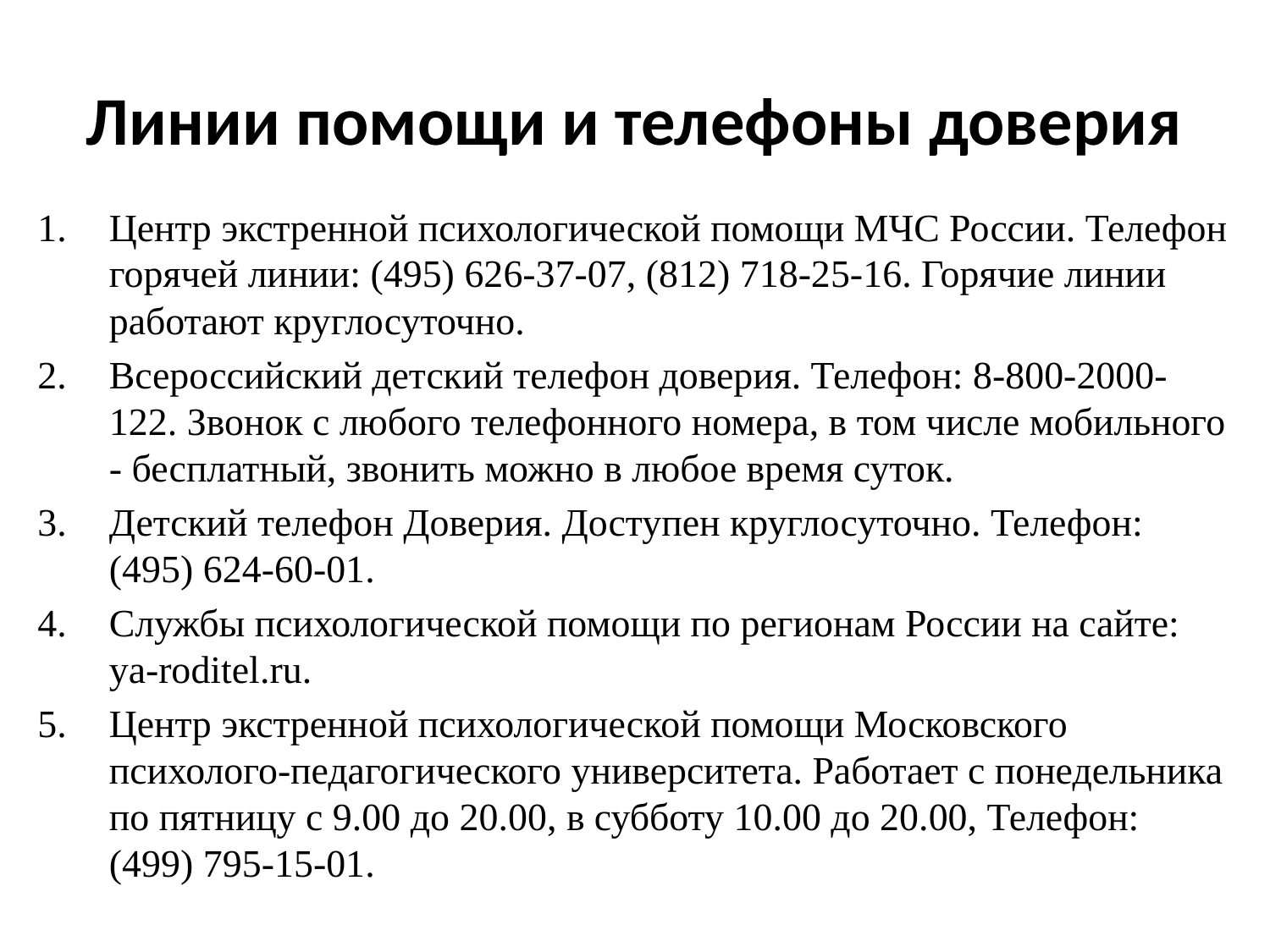

# Линии помощи и телефоны доверия
Центр экстренной психологической помощи МЧС России. Телефон горячей линии: (495) 626-37-07, (812) 718-25-16. Горячие линии работают круглосуточно.
Всероссийский детский телефон доверия. Телефон: 8-800-2000-122. Звонок с любого телефонного номера, в том числе мобильного - бесплатный, звонить можно в любое время суток.
Детский телефон Доверия. Доступен круглосуточно. Телефон: (495) 624-60-01.
Службы психологической помощи по регионам России на сайте: ya-roditel.ru.
Центр экстренной психологической помощи Московского психолого-педагогического университета. Работает с понедельника по пятницу с 9.00 до 20.00, в субботу 10.00 до 20.00, Телефон: (499) 795-15-01.